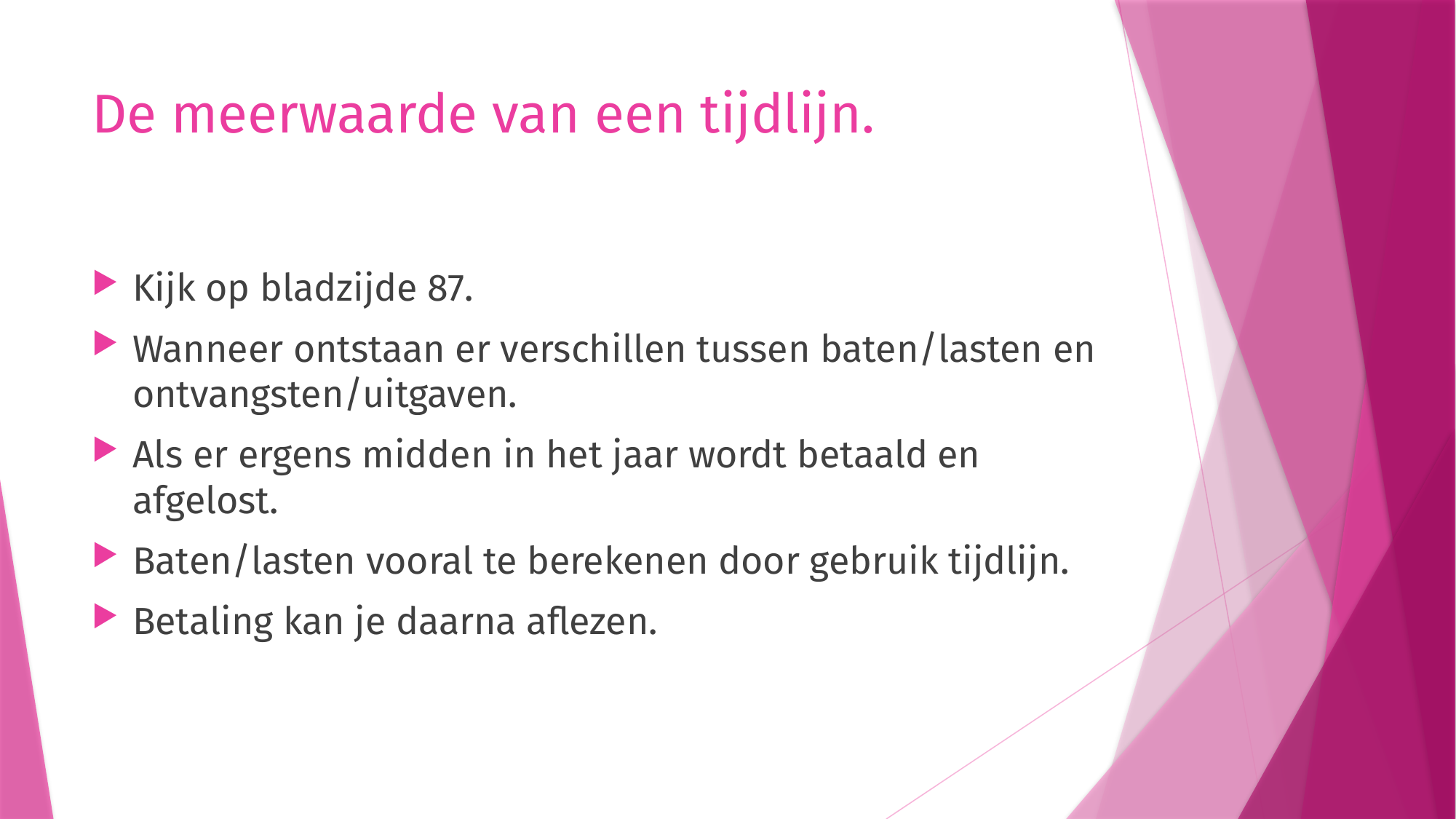

# De meerwaarde van een tijdlijn.
Kijk op bladzijde 87.
Wanneer ontstaan er verschillen tussen baten/lasten en ontvangsten/uitgaven.
Als er ergens midden in het jaar wordt betaald en afgelost.
Baten/lasten vooral te berekenen door gebruik tijdlijn.
Betaling kan je daarna aflezen.